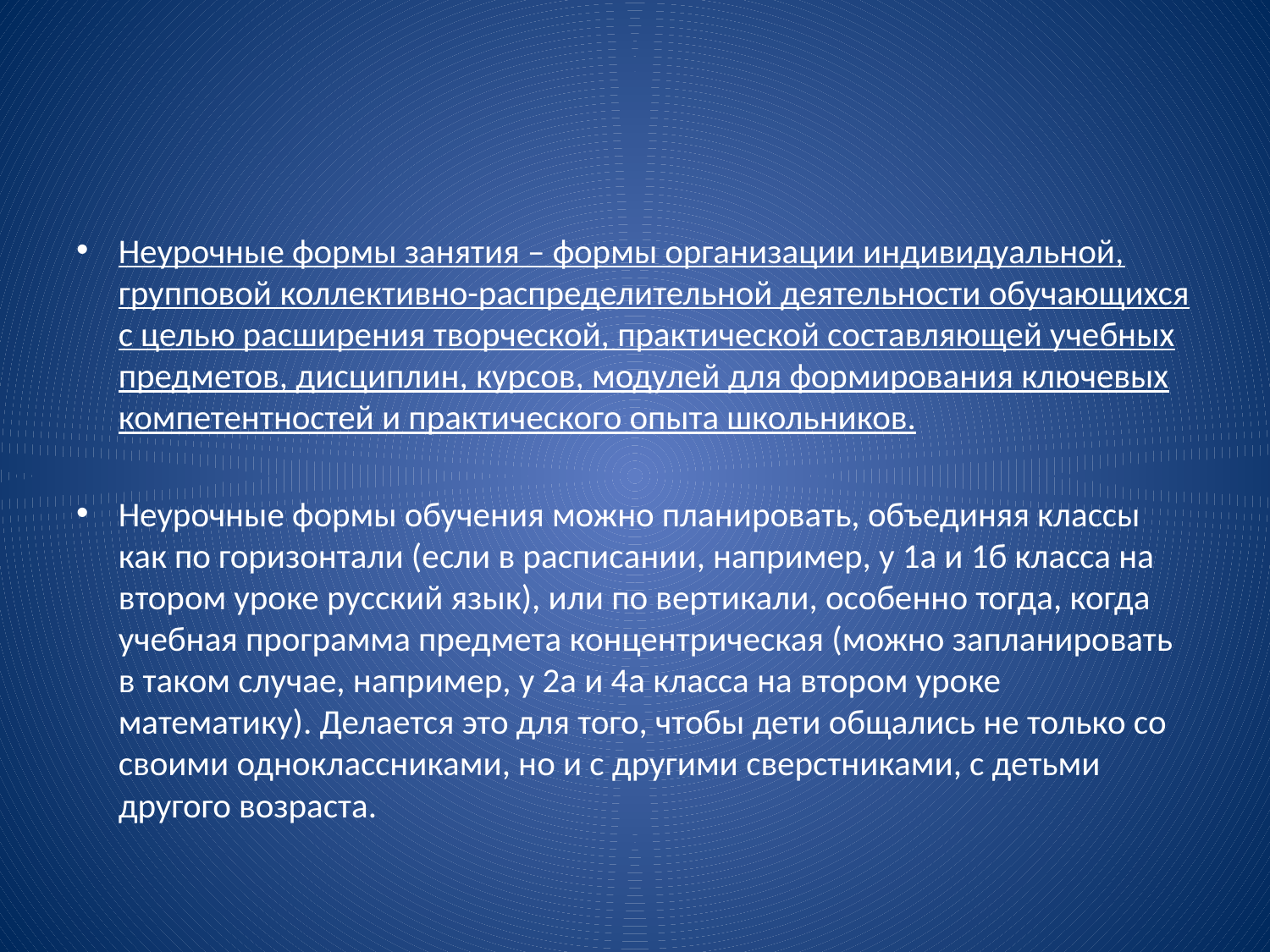

#
Неурочные формы занятия – формы организации индивидуальной, групповой коллективно-распределительной деятельности обучающихся с целью расширения творческой, практической составляющей учебных предметов, дисциплин, курсов, модулей для формирования ключевых компетентностей и практического опыта школьников.

Неурочные формы обучения можно планировать, объединяя классы как по горизонтали (если в расписании, например, у 1а и 1б класса на втором уроке русский язык), или по вертикали, особенно тогда, когда учебная программа предмета концентрическая (можно запланировать в таком случае, например, у 2а и 4а класса на втором уроке математику). Делается это для того, чтобы дети общались не только со своими одноклассниками, но и с другими сверстниками, с детьми другого возраста.